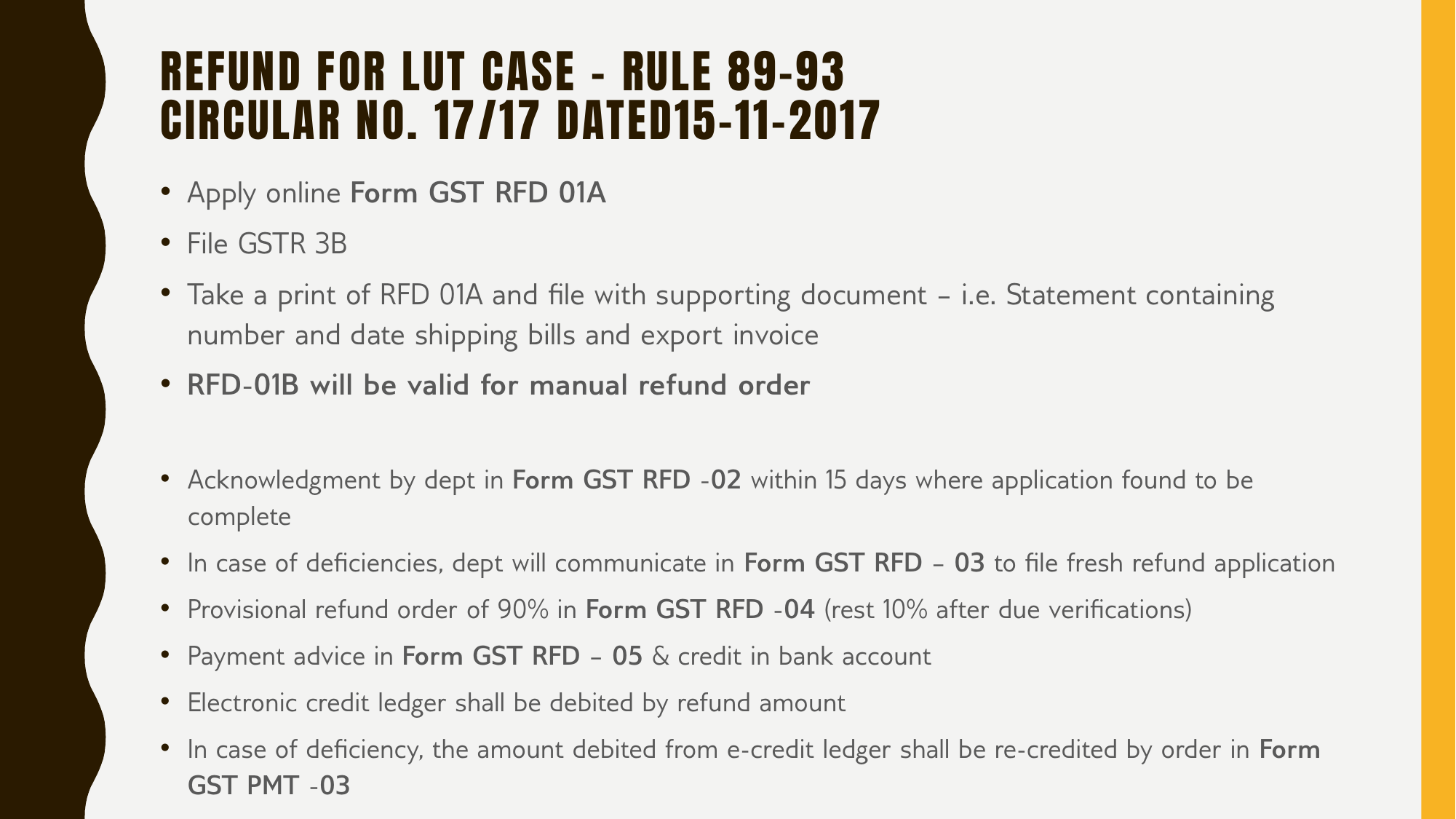

# Refund for LUT case – Rule 89-93 Circular No. 17/17 dated15-11-2017
Apply online Form GST RFD 01A
File GSTR 3B
Take a print of RFD 01A and file with supporting document – i.e. Statement containing number and date shipping bills and export invoice
RFD-01B will be valid for manual refund order

Acknowledgment by dept in Form GST RFD -02 within 15 days where application found to be complete
In case of deficiencies, dept will communicate in Form GST RFD – 03 to file fresh refund application
Provisional refund order of 90% in Form GST RFD -04 (rest 10% after due verifications)
Payment advice in Form GST RFD – 05 & credit in bank account
Electronic credit ledger shall be debited by refund amount
In case of deficiency, the amount debited from e-credit ledger shall be re-credited by order in Form GST PMT -03